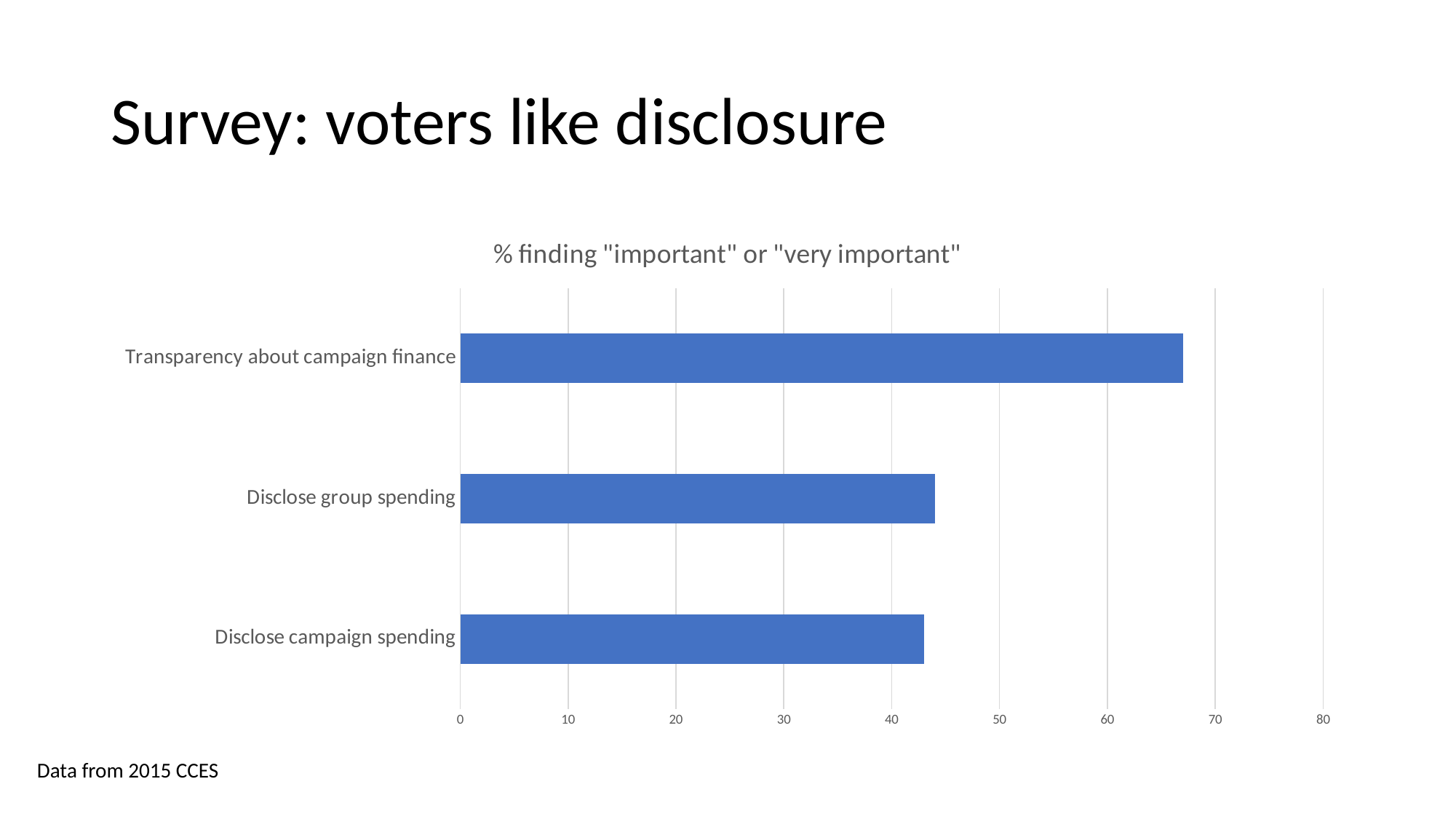

# Survey: voters like disclosure

### Chart: % finding "important" or "very important"

| Category |  |
|---|---|
| Disclose campaign spending | 43.0 |
| Disclose group spending | 44.0 |
| Transparency about campaign finance | 67.0 |
Data from 2015 CCES